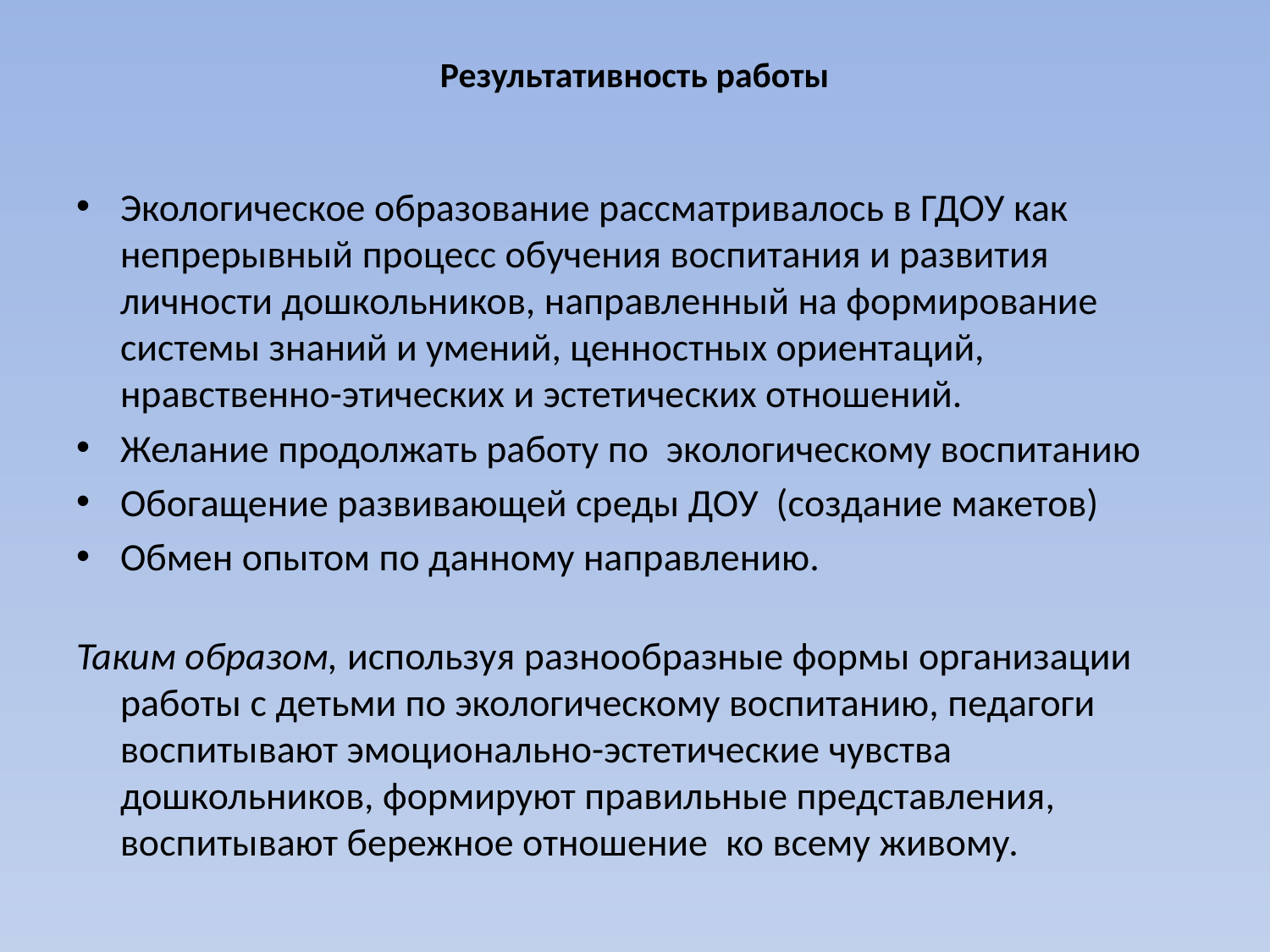

# Результативность работы

Экологическое образование рассматривалось в ГДОУ как непрерывный процесс обучения воспитания и развития личности дошкольников, направленный на формирование системы знаний и умений, ценностных ориентаций, нравственно-этических и эстетических отношений.
Желание продолжать работу по  экологическому воспитанию
Обогащение развивающей среды ДОУ  (создание макетов)
Обмен опытом по данному направлению.

Таким образом, используя разнообразные формы организации работы с детьми по экологическому воспитанию, педагоги   воспитывают эмоционально-эстетические чувства дошкольников, формируют правильные представления, воспитывают бережное отношение  ко всему живому.